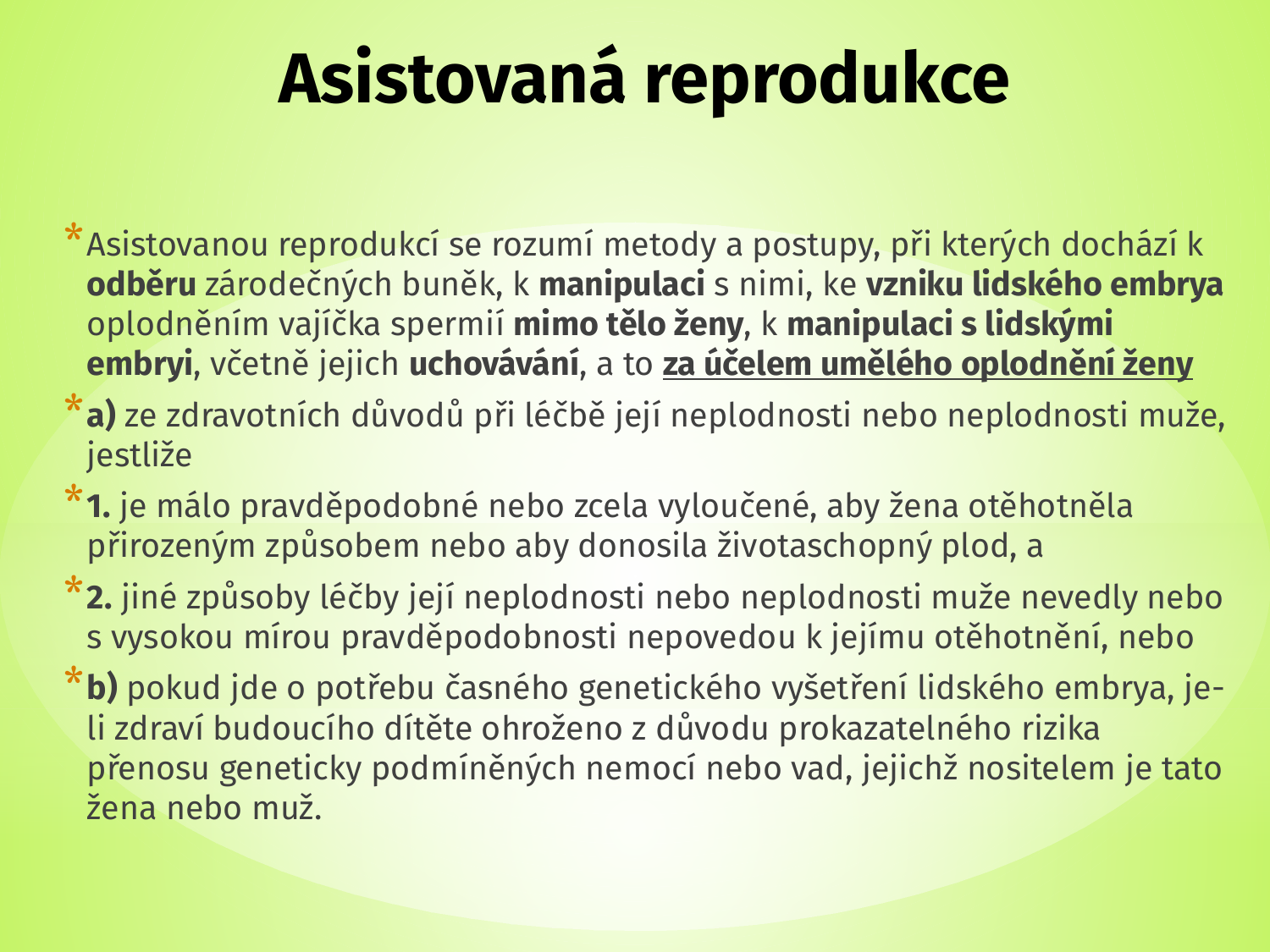

# Asistovaná reprodukce
Asistovanou reprodukcí se rozumí metody a postupy, při kterých dochází k odběru zárodečných buněk, k manipulaci s nimi, ke vzniku lidského embrya oplodněním vajíčka spermií mimo tělo ženy, k manipulaci s lidskými embryi, včetně jejich uchovávání, a to za účelem umělého oplodnění ženy
a) ze zdravotních důvodů při léčbě její neplodnosti nebo neplodnosti muže, jestliže
1. je málo pravděpodobné nebo zcela vyloučené, aby žena otěhotněla přirozeným způsobem nebo aby donosila životaschopný plod, a
2. jiné způsoby léčby její neplodnosti nebo neplodnosti muže nevedly nebo s vysokou mírou pravděpodobnosti nepovedou k jejímu otěhotnění, nebo
b) pokud jde o potřebu časného genetického vyšetření lidského embrya, je-li zdraví budoucího dítěte ohroženo z důvodu prokazatelného rizika přenosu geneticky podmíněných nemocí nebo vad, jejichž nositelem je tato žena nebo muž.